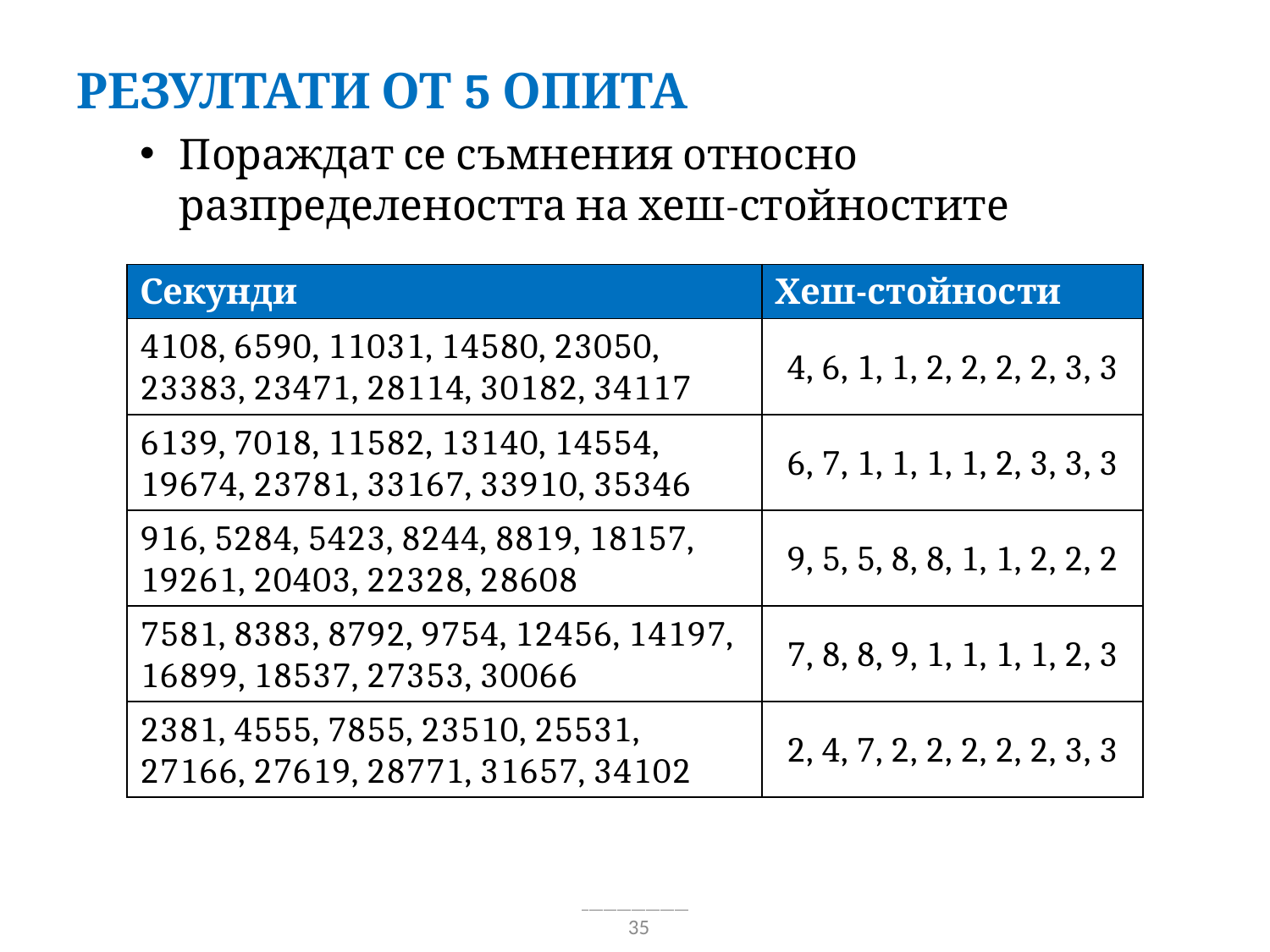

Резултати от 5 опита
Пораждат се съмнения относно разпределеността на хеш-стойностите
| Секунди | Хеш-стойности |
| --- | --- |
| 4108, 6590, 11031, 14580, 23050, 23383, 23471, 28114, 30182, 34117 | 4, 6, 1, 1, 2, 2, 2, 2, 3, 3 |
| 6139, 7018, 11582, 13140, 14554, 19674, 23781, 33167, 33910, 35346 | 6, 7, 1, 1, 1, 1, 2, 3, 3, 3 |
| 916, 5284, 5423, 8244, 8819, 18157, 19261, 20403, 22328, 28608 | 9, 5, 5, 8, 8, 1, 1, 2, 2, 2 |
| 7581, 8383, 8792, 9754, 12456, 14197, 16899, 18537, 27353, 30066 | 7, 8, 8, 9, 1, 1, 1, 1, 2, 3 |
| 2381, 4555, 7855, 23510, 25531, 27166, 27619, 28771, 31657, 34102 | 2, 4, 7, 2, 2, 2, 2, 2, 3, 3 |
35